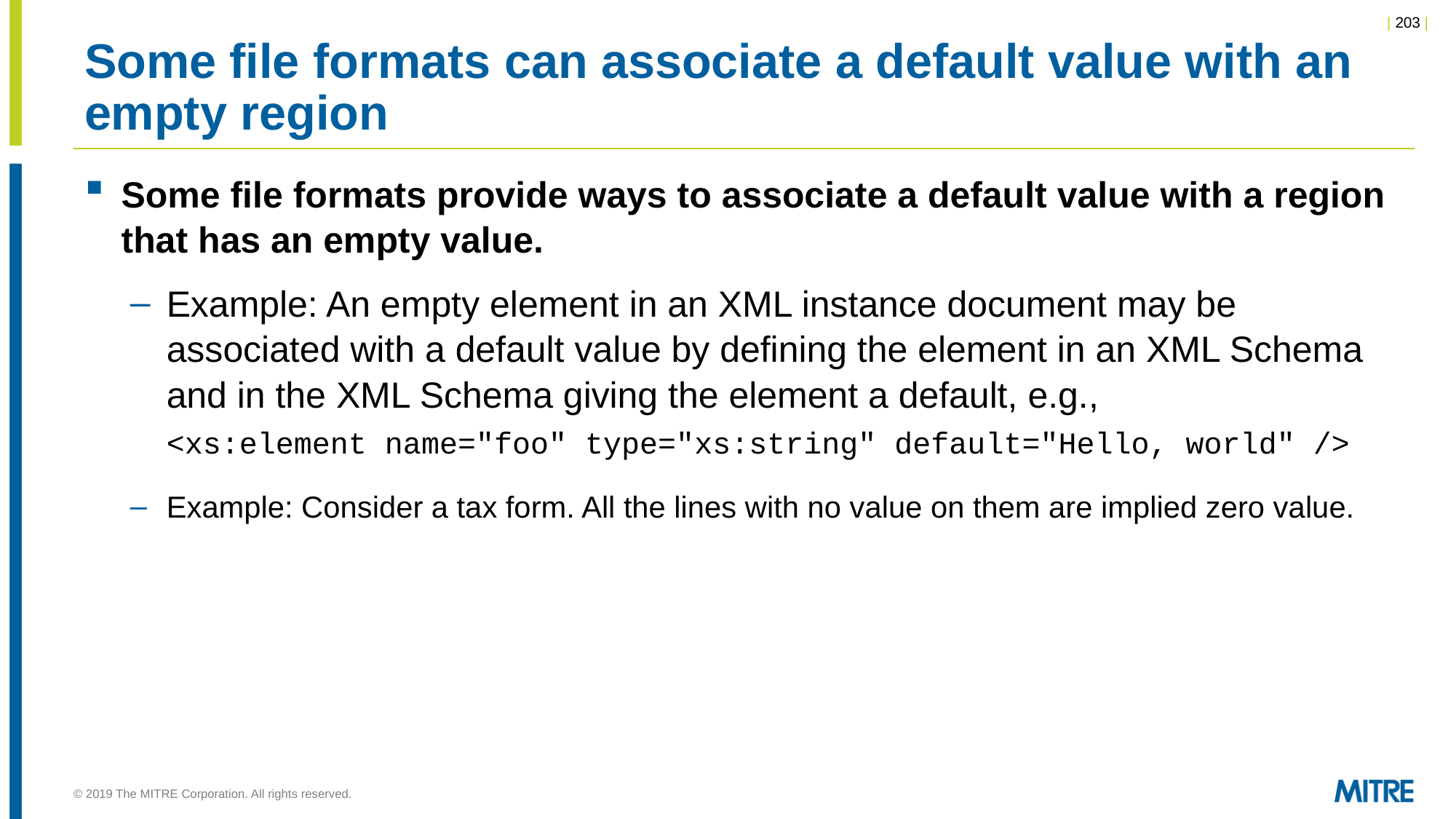

# Some file formats can associate a default value with an empty region
Some file formats provide ways to associate a default value with a region that has an empty value.
Example: An empty element in an XML instance document may be associated with a default value by defining the element in an XML Schema and in the XML Schema giving the element a default, e.g.,
<xs:element name="foo" type="xs:string" default="Hello, world" />
Example: Consider a tax form. All the lines with no value on them are implied zero value.
© 2019 The MITRE Corporation. All rights reserved.